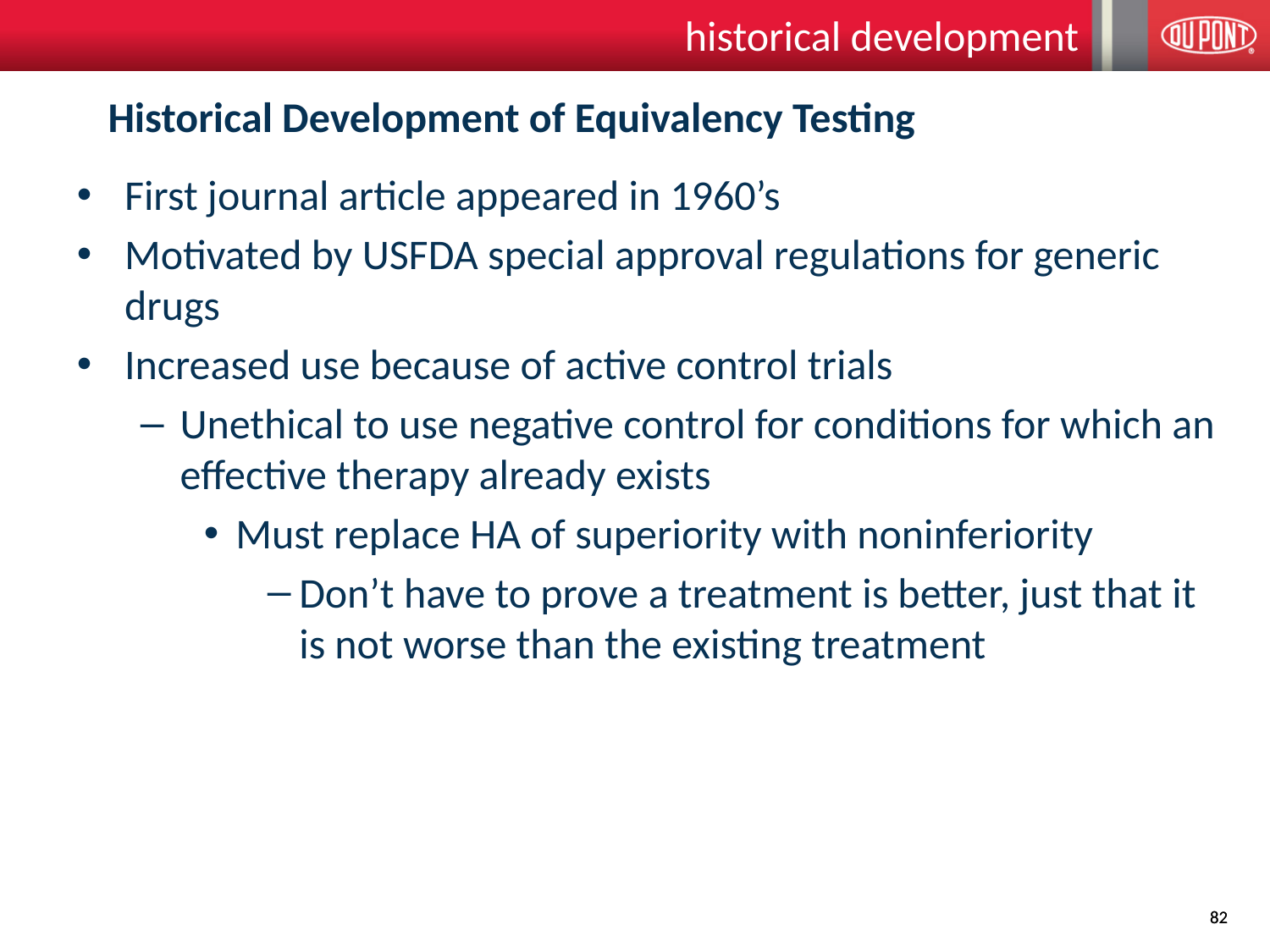

historical development
# Historical Development of Equivalency Testing
First journal article appeared in 1960’s
Motivated by USFDA special approval regulations for generic drugs
Increased use because of active control trials
Unethical to use negative control for conditions for which an effective therapy already exists
Must replace HA of superiority with noninferiority
Don’t have to prove a treatment is better, just that it is not worse than the existing treatment